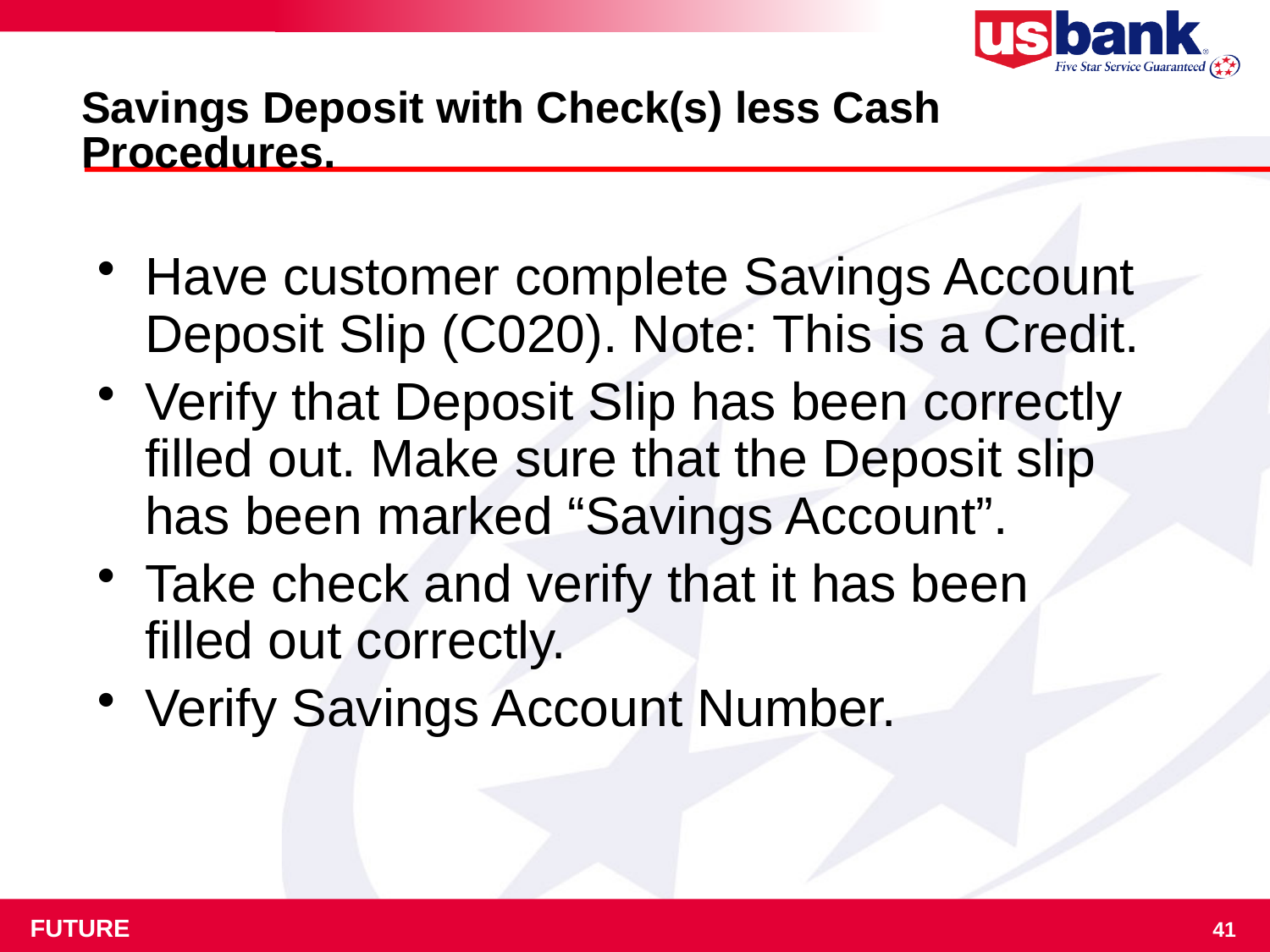

# Savings Deposit with Check(s) less Cash Procedures.
Have customer complete Savings Account Deposit Slip (C020). Note: This is a Credit.
Verify that Deposit Slip has been correctly filled out. Make sure that the Deposit slip has been marked “Savings Account”.
Take check and verify that it has been filled out correctly.
Verify Savings Account Number.